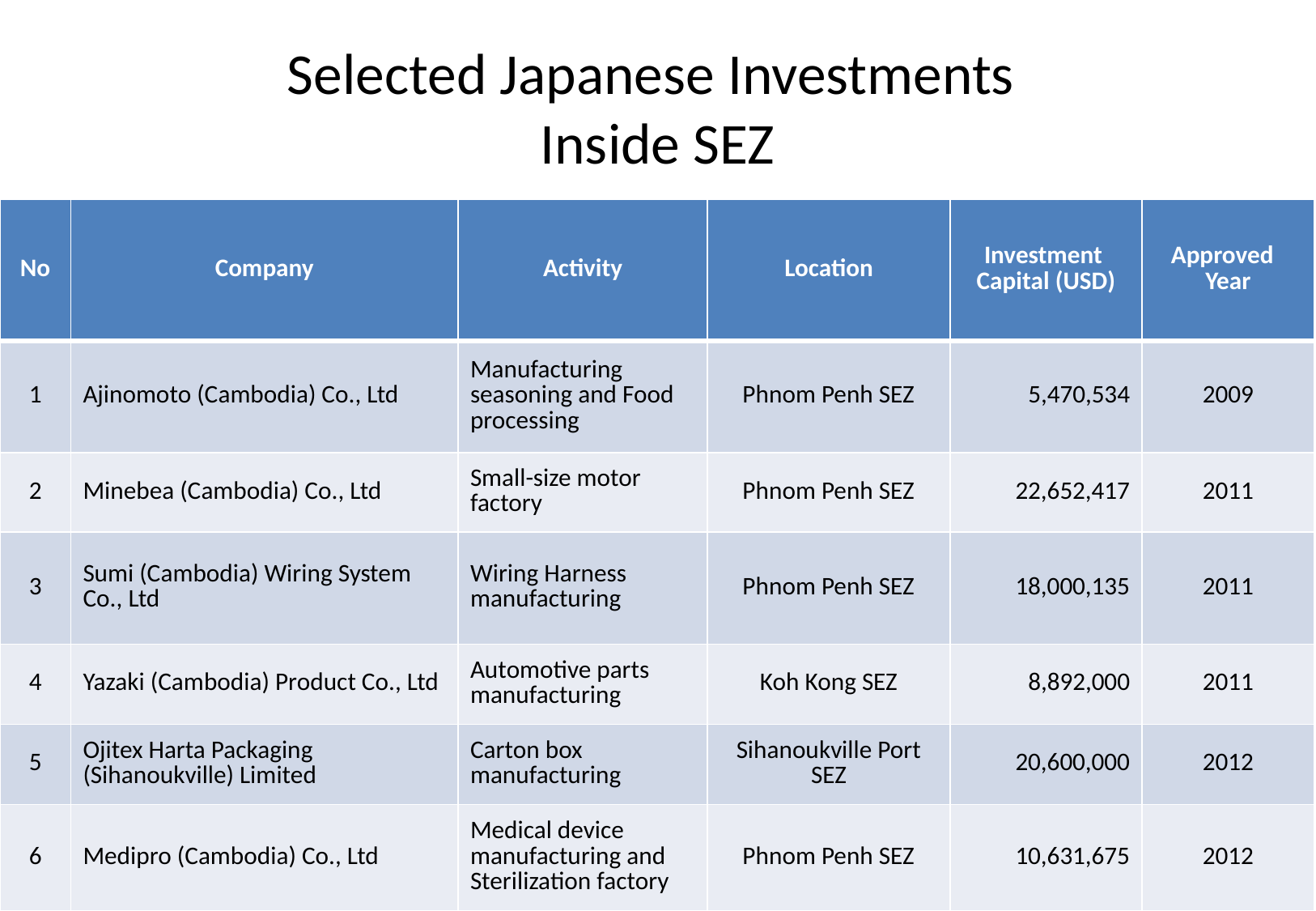

# Selected Japanese Investments Inside SEZ
| No | Company | Activity | Location | Investment Capital (USD) | Approved Year |
| --- | --- | --- | --- | --- | --- |
| 1 | Ajinomoto (Cambodia) Co., Ltd | Manufacturing seasoning and Food processing | Phnom Penh SEZ | 5,470,534 | 2009 |
| 2 | Minebea (Cambodia) Co., Ltd | Small-size motor factory | Phnom Penh SEZ | 22,652,417 | 2011 |
| 3 | Sumi (Cambodia) Wiring System Co., Ltd | Wiring Harness manufacturing | Phnom Penh SEZ | 18,000,135 | 2011 |
| 4 | Yazaki (Cambodia) Product Co., Ltd | Automotive parts manufacturing | Koh Kong SEZ | 8,892,000 | 2011 |
| 5 | Ojitex Harta Packaging (Sihanoukville) Limited | Carton box manufacturing | Sihanoukville Port SEZ | 20,600,000 | 2012 |
| 6 | Medipro (Cambodia) Co., Ltd | Medical device manufacturing and Sterilization factory | Phnom Penh SEZ | 10,631,675 | 2012 |